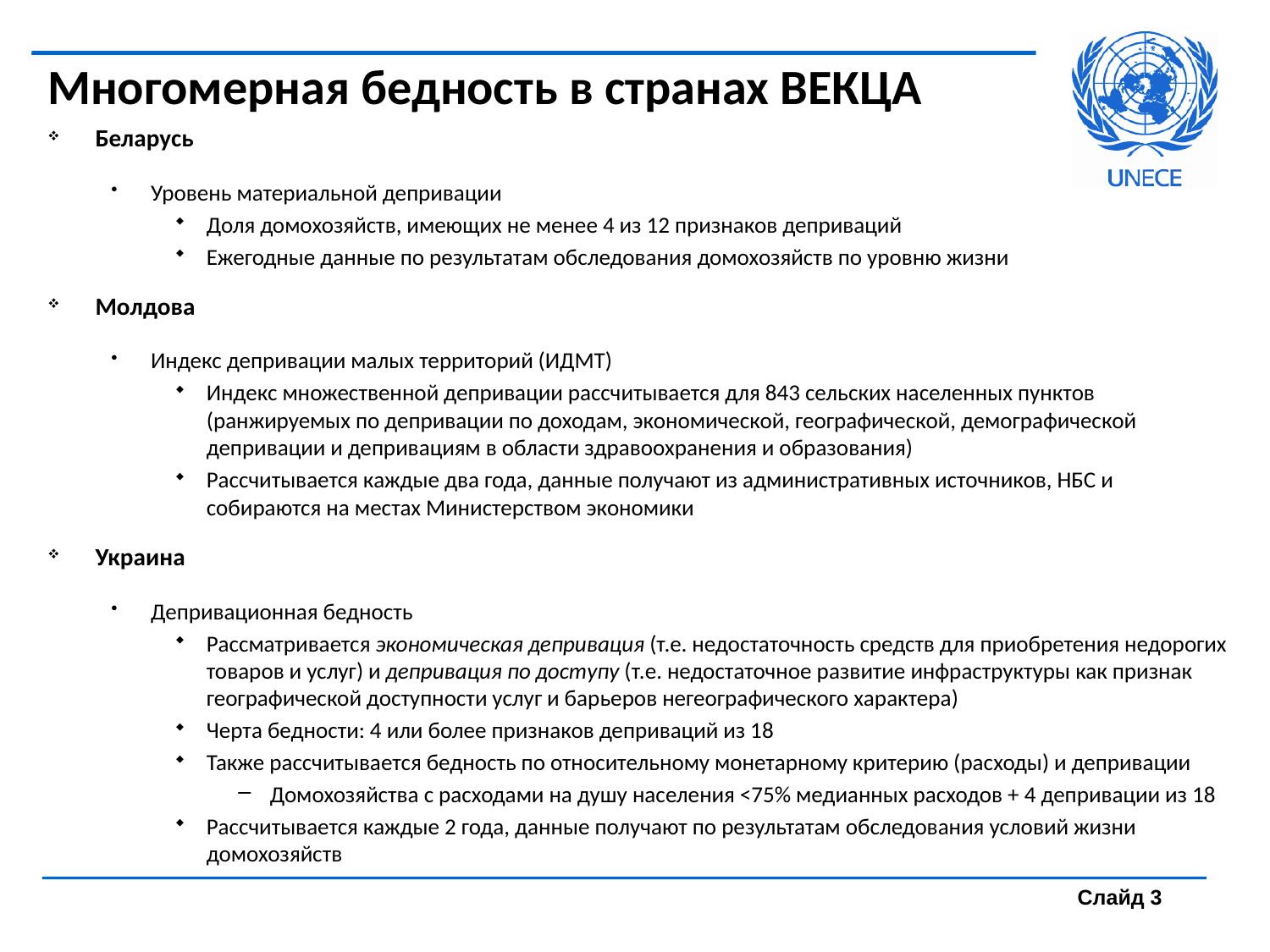

# Многомерная бедность в странах ВЕКЦА
Беларусь
Уровень материальной депривации
Доля домохозяйств, имеющих не менее 4 из 12 признаков деприваций
Ежегодные данные по результатам обследования домохозяйств по уровню жизни
Молдова
Индекс депривации малых территорий (ИДМТ)
Индекс множественной депривации рассчитывается для 843 сельских населенных пунктов (ранжируемых по депривации по доходам, экономической, географической, демографической депривации и депривациям в области здравоохранения и образования)
Рассчитывается каждые два года, данные получают из административных источников, НБС и собираются на местах Министерством экономики
Украина
Депривационная бедность
Рассматривается экономическая депривация (т.е. недостаточность средств для приобретения недорогих товаров и услуг) и депривация по доступу (т.е. недостаточное развитие инфраструктуры как признак географической доступности услуг и барьеров негеографического характера)
Черта бедности: 4 или более признаков деприваций из 18
Также рассчитывается бедность по относительному монетарному критерию (расходы) и депривации
Домохозяйства с расходами на душу населения <75% медианных расходов + 4 депривации из 18
Рассчитывается каждые 2 года, данные получают по результатам обследования условий жизни домохозяйств